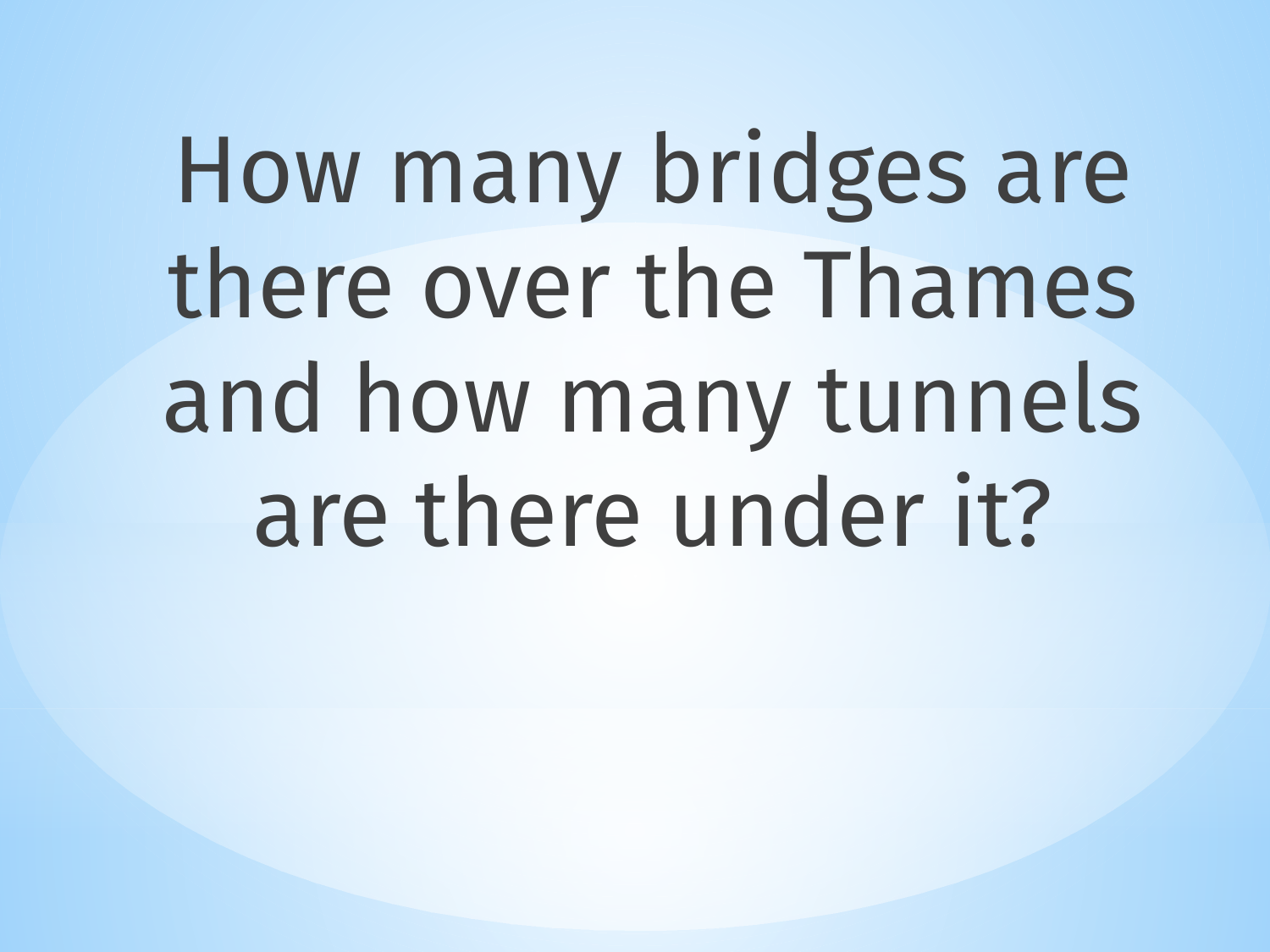

How many bridges are there over the Thames and how many tunnels are there under it?